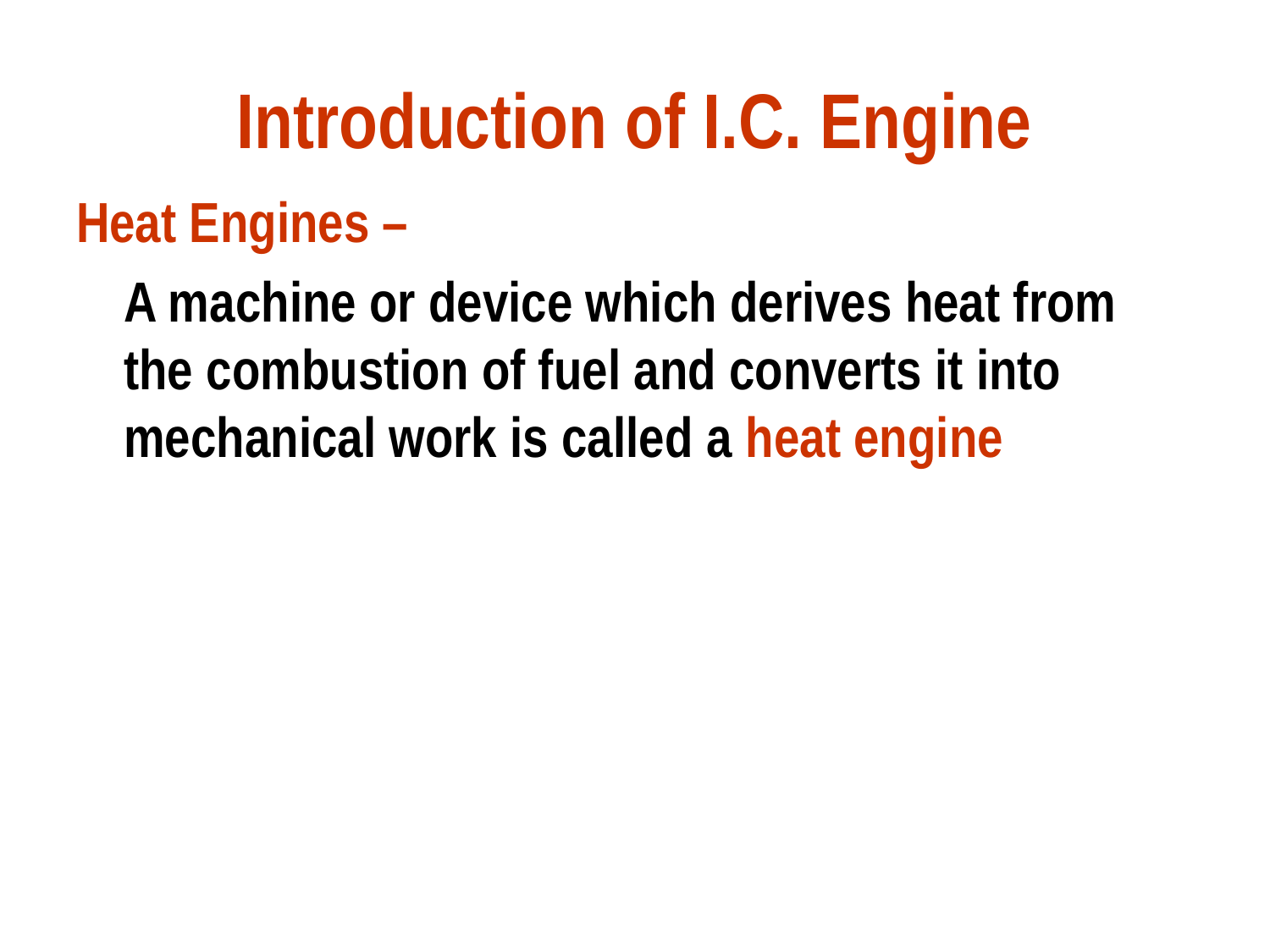

# Introduction of I.C. Engine
Heat Engines –
	A machine or device which derives heat from the combustion of fuel and converts it into mechanical work is called a heat engine